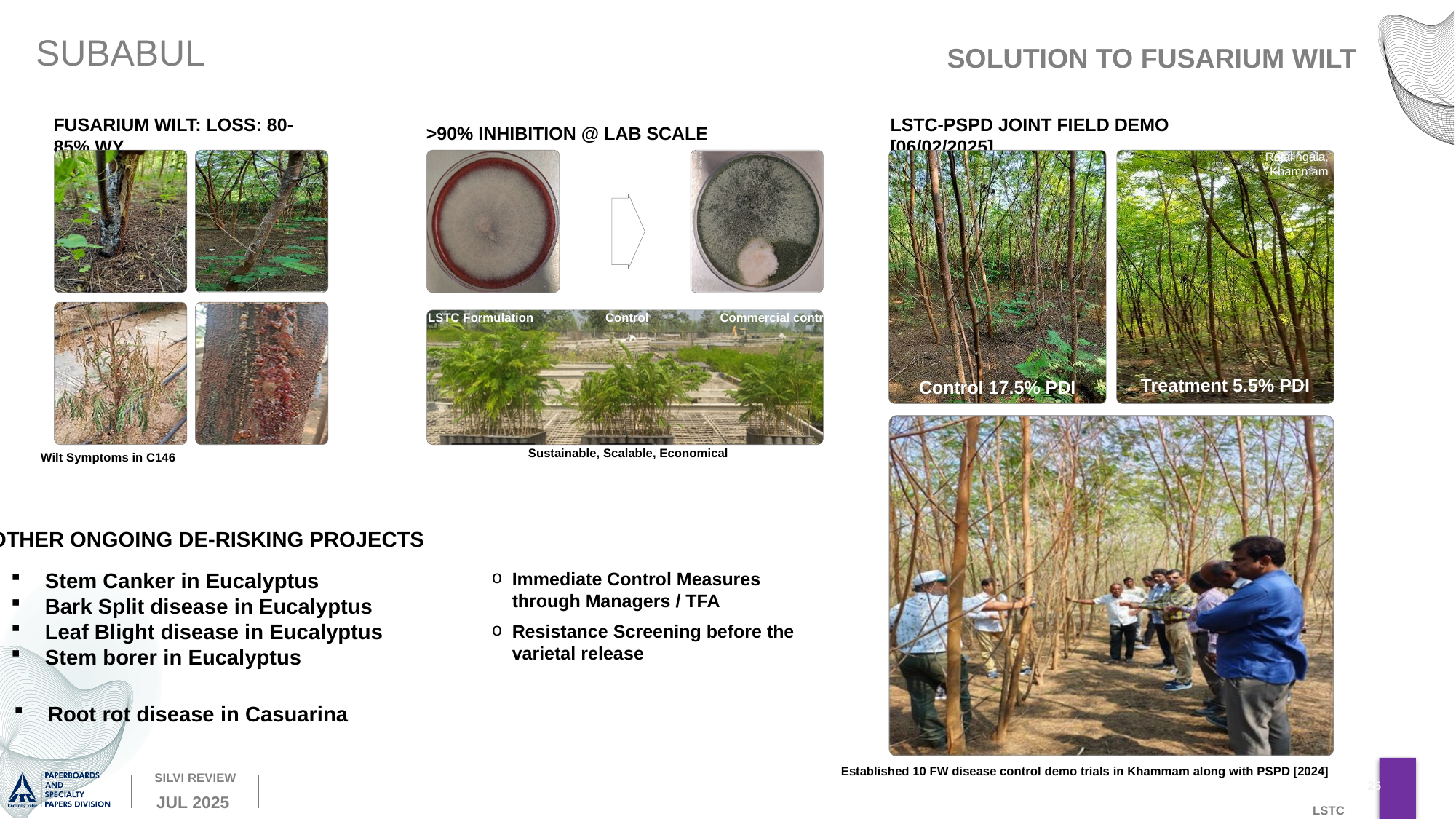

SUBABUL
Solution to Fusarium Wilt
Fusarium Wilt: Loss: 80-85% WY
>90% inhibition @ lab scale
LSTC-PSPD Joint Field Demo [06/02/2025]
Rajalingala, Khammam

LSTC Formulation
Control
Commercial control

Treatment 5.5% PDI
Control 17.5% PDI

Sustainable, Scalable, Economical
Wilt Symptoms in C146
OTHER Ongoing De-risking projects
Stem Canker in Eucalyptus
Bark Split disease in Eucalyptus
Leaf Blight disease in Eucalyptus
Stem borer in Eucalyptus
Immediate Control Measures through Managers / TFA
Resistance Screening before the varietal release
Root rot disease in Casuarina
Established 10 FW disease control demo trials in Khammam along with PSPD [2024]